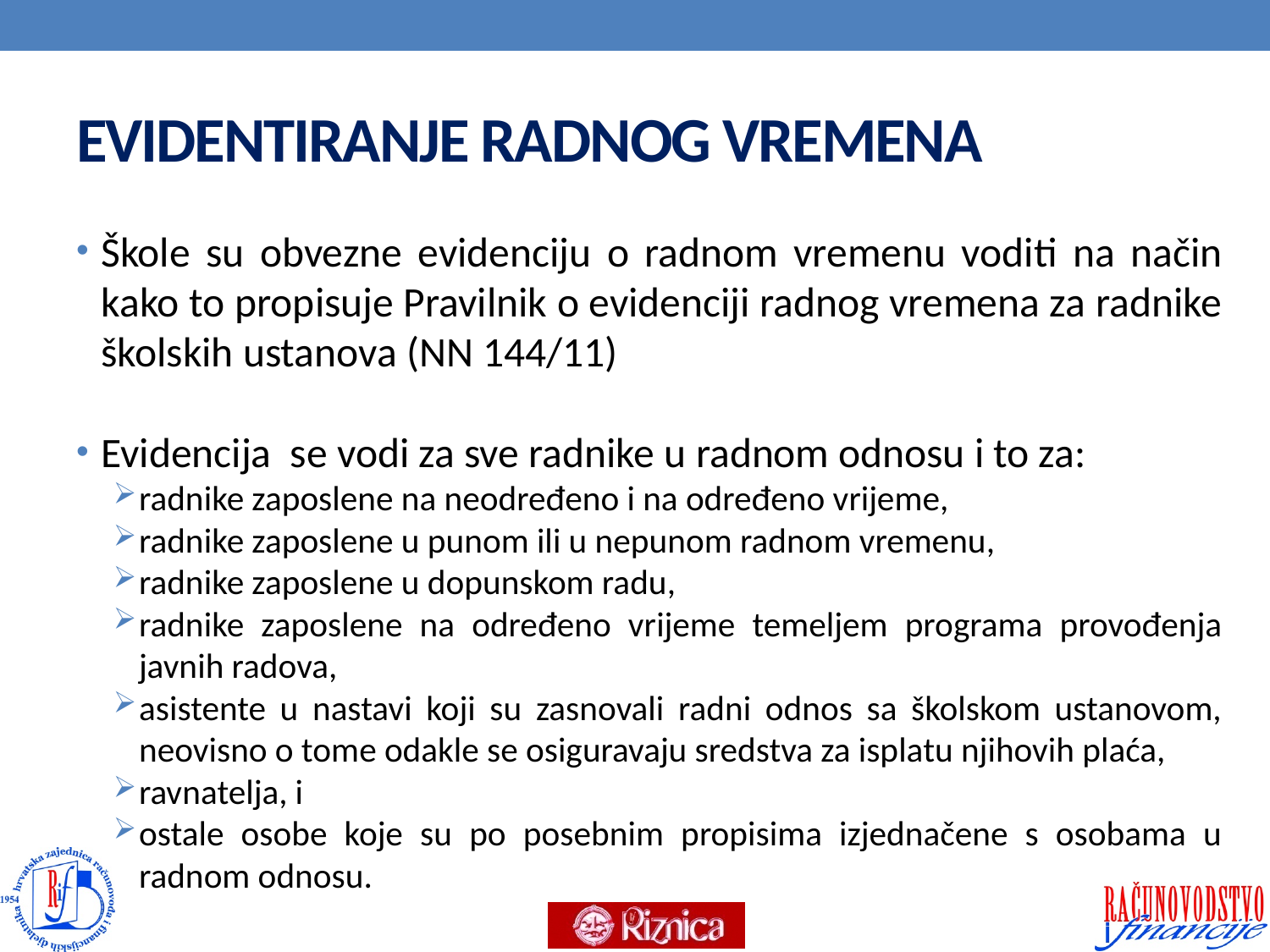

# EVIDENTIRANJE RADNOG VREMENA
Škole su obvezne evidenciju o radnom vremenu voditi na način kako to propisuje Pravilnik o evidenciji radnog vremena za radnike školskih ustanova (NN 144/11)

Evidencija  se vodi za sve radnike u radnom odnosu i to za:
radnike zaposlene na neodređeno i na određeno vrijeme,
radnike zaposlene u punom ili u nepunom radnom vremenu,
radnike zaposlene u dopunskom radu,
radnike zaposlene na određeno vrijeme temeljem programa provođenja javnih radova,
asistente u nastavi koji su zasnovali radni odnos sa školskom ustanovom, neovisno o tome odakle se osiguravaju sredstva za isplatu njihovih plaća,
ravnatelja, i
ostale osobe koje su po posebnim propisima izjednačene s osobama u radnom odnosu.